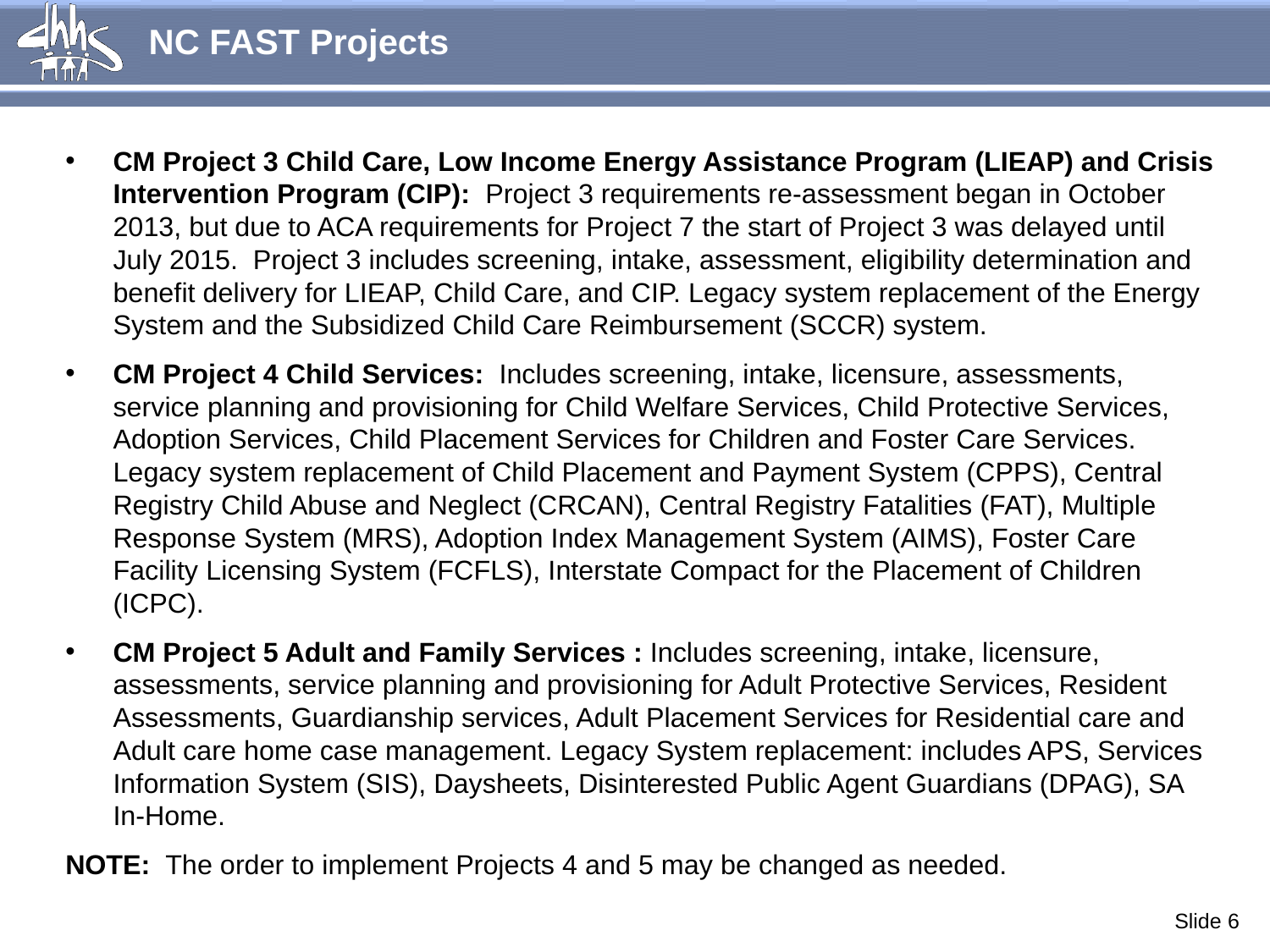

NC FAST Projects
CM Project 3 Child Care, Low Income Energy Assistance Program (LIEAP) and Crisis Intervention Program (CIP):  Project 3 requirements re-assessment began in October 2013, but due to ACA requirements for Project 7 the start of Project 3 was delayed until July 2015.  Project 3 includes screening, intake, assessment, eligibility determination and benefit delivery for LIEAP, Child Care, and CIP. Legacy system replacement of the Energy System and the Subsidized Child Care Reimbursement (SCCR) system.
CM Project 4 Child Services:  Includes screening, intake, licensure, assessments, service planning and provisioning for Child Welfare Services, Child Protective Services, Adoption Services, Child Placement Services for Children and Foster Care Services.  Legacy system replacement of Child Placement and Payment System (CPPS), Central Registry Child Abuse and Neglect (CRCAN), Central Registry Fatalities (FAT), Multiple Response System (MRS), Adoption Index Management System (AIMS), Foster Care Facility Licensing System (FCFLS), Interstate Compact for the Placement of Children (ICPC).
CM Project 5 Adult and Family Services : Includes screening, intake, licensure, assessments, service planning and provisioning for Adult Protective Services, Resident Assessments, Guardianship services, Adult Placement Services for Residential care and Adult care home case management. Legacy System replacement: includes APS, Services Information System (SIS), Daysheets, Disinterested Public Agent Guardians (DPAG), SA In-Home.
NOTE:  The order to implement Projects 4 and 5 may be changed as needed.